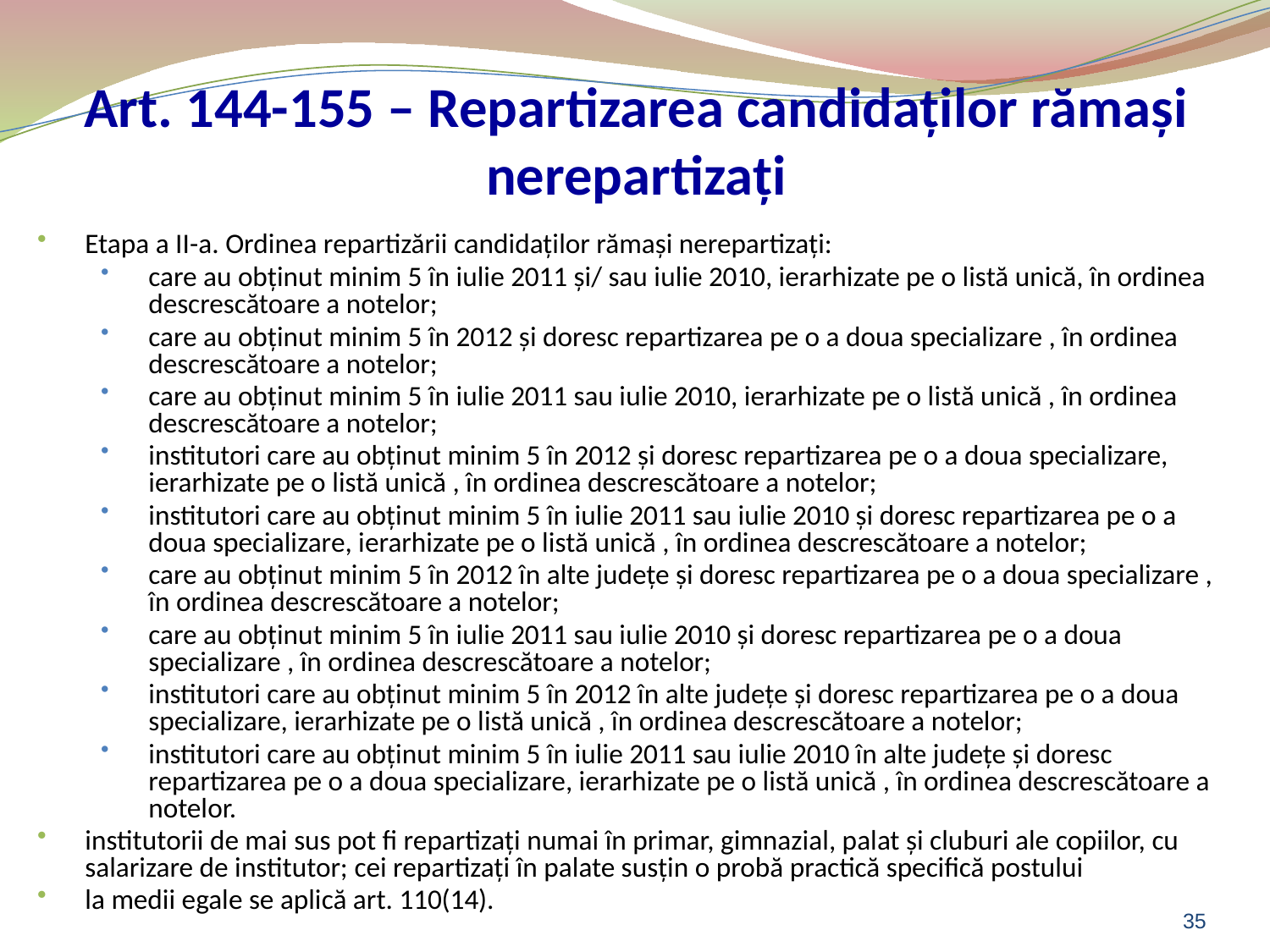

# Art. 144-155 – Repartizarea candidaţilor rămaşi nerepartizaţi
Etapa a II-a. Ordinea repartizării candidaţilor rămaşi nerepartizaţi:
care au obţinut minim 5 în iulie 2011 şi/ sau iulie 2010, ierarhizate pe o listă unică, în ordinea descrescătoare a notelor;
care au obţinut minim 5 în 2012 şi doresc repartizarea pe o a doua specializare , în ordinea descrescătoare a notelor;
care au obţinut minim 5 în iulie 2011 sau iulie 2010, ierarhizate pe o listă unică , în ordinea descrescătoare a notelor;
institutori care au obţinut minim 5 în 2012 şi doresc repartizarea pe o a doua specializare, ierarhizate pe o listă unică , în ordinea descrescătoare a notelor;
institutori care au obţinut minim 5 în iulie 2011 sau iulie 2010 şi doresc repartizarea pe o a doua specializare, ierarhizate pe o listă unică , în ordinea descrescătoare a notelor;
care au obţinut minim 5 în 2012 în alte judeţe şi doresc repartizarea pe o a doua specializare , în ordinea descrescătoare a notelor;
care au obţinut minim 5 în iulie 2011 sau iulie 2010 şi doresc repartizarea pe o a doua specializare , în ordinea descrescătoare a notelor;
institutori care au obţinut minim 5 în 2012 în alte judeţe şi doresc repartizarea pe o a doua specializare, ierarhizate pe o listă unică , în ordinea descrescătoare a notelor;
institutori care au obţinut minim 5 în iulie 2011 sau iulie 2010 în alte judeţe şi doresc repartizarea pe o a doua specializare, ierarhizate pe o listă unică , în ordinea descrescătoare a notelor.
institutorii de mai sus pot fi repartizaţi numai în primar, gimnazial, palat şi cluburi ale copiilor, cu salarizare de institutor; cei repartizaţi în palate susţin o probă practică specifică postului
la medii egale se aplică art. 110(14).
35